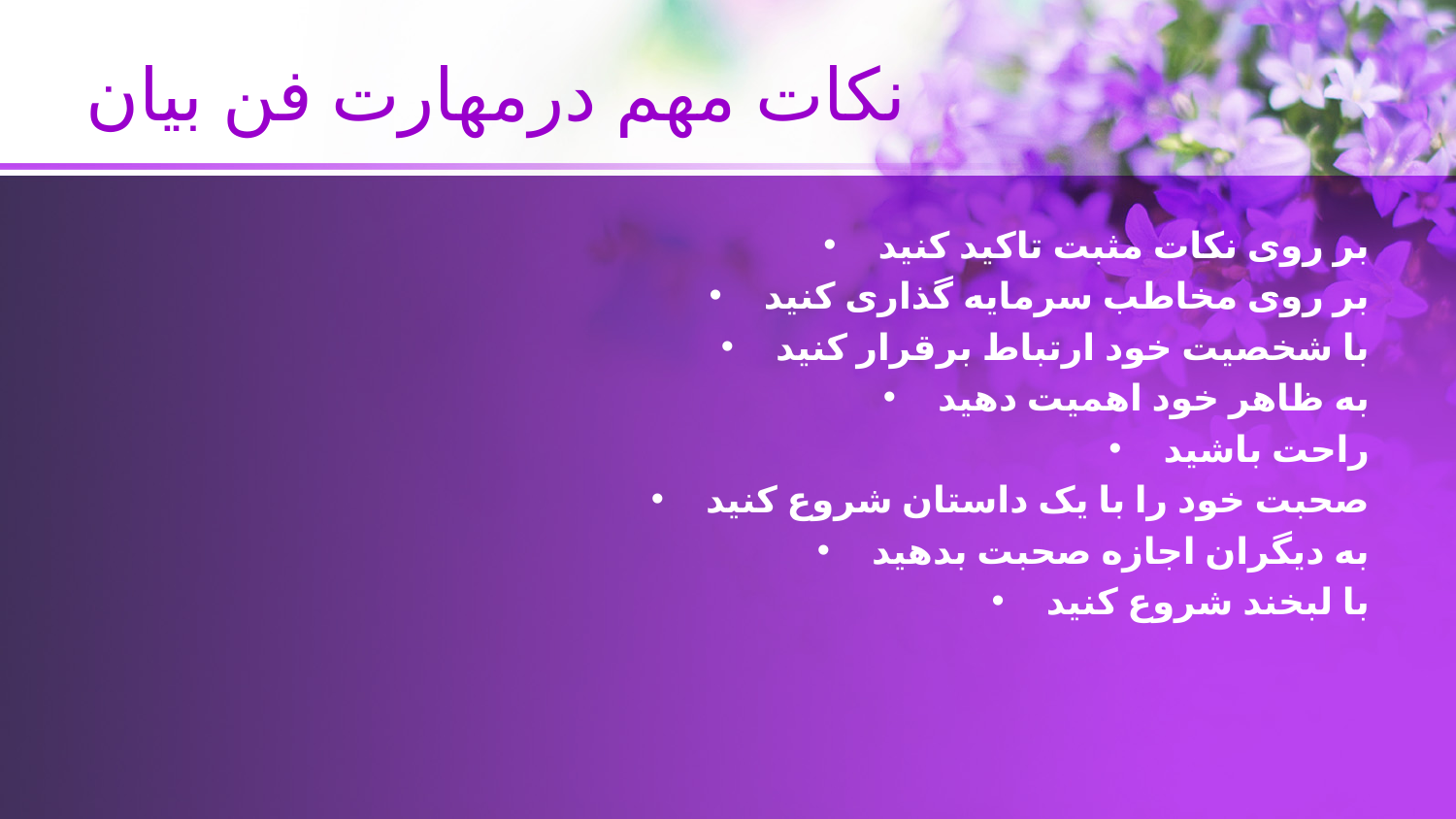

# نکات مهم درمهارت فن بیان
بر روی نکات مثبت تاکید کنید
بر روی مخاطب سرمایه گذاری کنید
با شخصیت خود ارتباط برقرار کنید
به ظاهر خود اهمیت دهید
راحت باشید
صحبت خود را با یک داستان شروع کنید
به دیگران اجازه صحبت بدهید
با لبخند شروع کنید